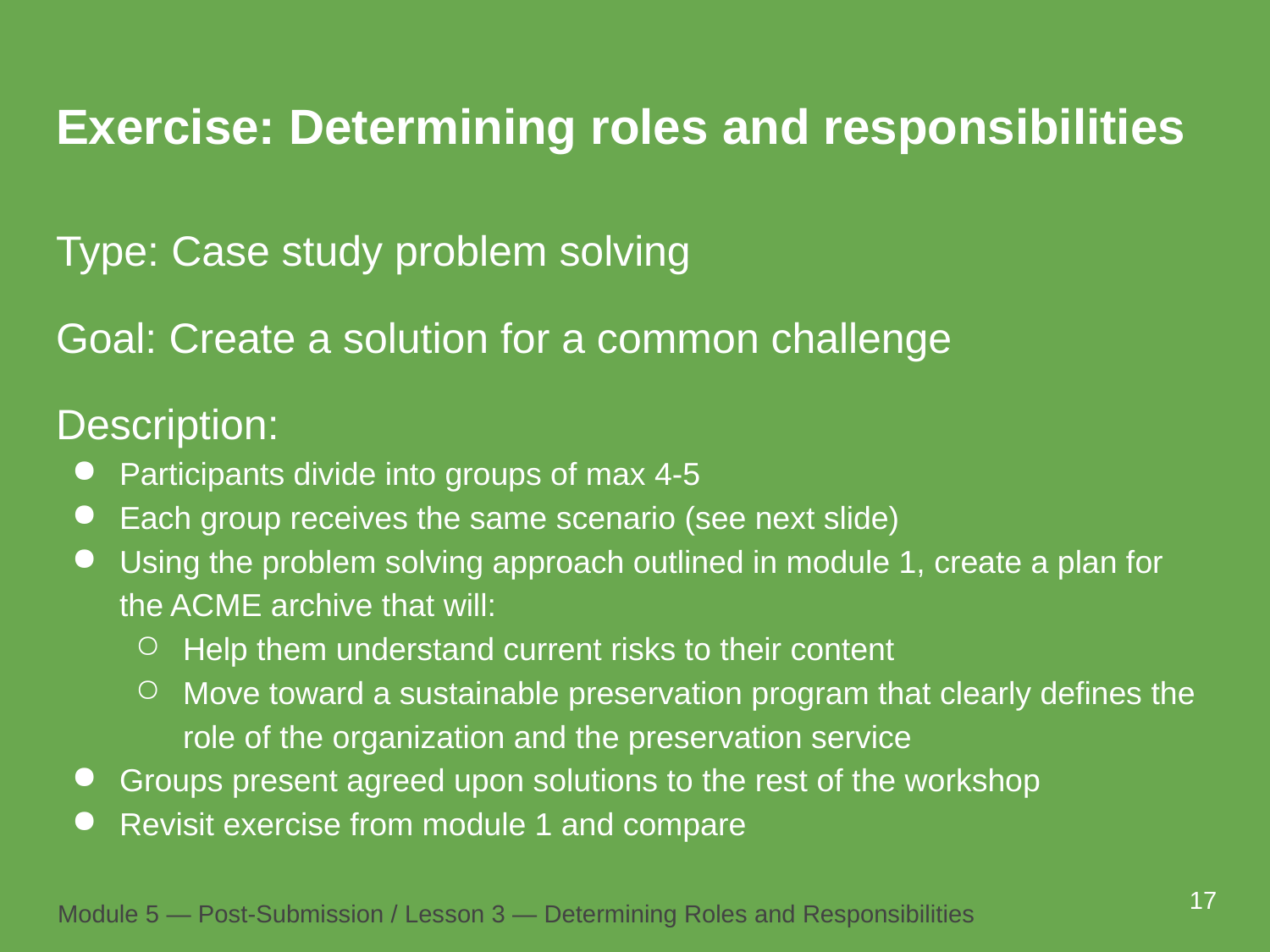

# Exercise: Determining roles and responsibilities
Type: Case study problem solving
Goal: Create a solution for a common challenge
Description:
Participants divide into groups of max 4-5
Each group receives the same scenario (see next slide)
Using the problem solving approach outlined in module 1, create a plan for the ACME archive that will:
Help them understand current risks to their content
Move toward a sustainable preservation program that clearly defines the role of the organization and the preservation service
Groups present agreed upon solutions to the rest of the workshop
Revisit exercise from module 1 and compare
17
Module 5 — Post-Submission / Lesson 3 — Determining Roles and Responsibilities